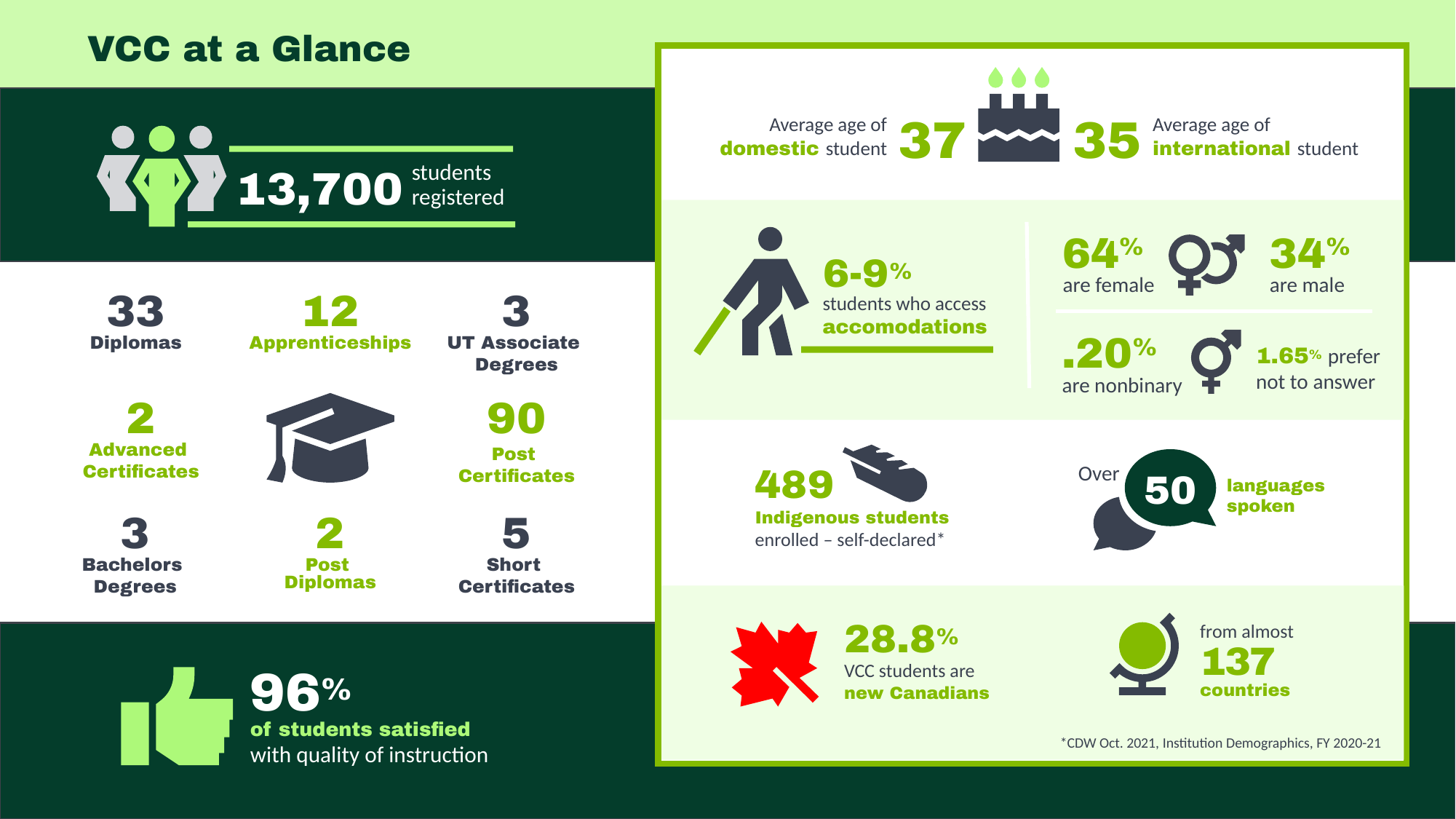

VCC at a Glance

Average age of domestic student
Average age of international student
37
35

13,700
students
registered

64%
are female
34%
are male

6-9%

students who access
accomodations
33
Diplomas
12
Apprenticeships
3
UT Associate
Degrees

.20%
are nonbinary
1.65% prefer
not to answer

2
Advanced
Certificates
90
Post
Certificates

489
Indigenous students
enrolled – self-declared*
Over

50
languages
spoken
3
Bachelors
Degrees
2
Post
Diplomas
5
Short
Certificates

from almost
137
countries

28.8%
VCC students are
new Canadians

96%
of students satisfied
with quality of instruction

*CDW Oct. 2021, Institution Demographics, FY 2020-21